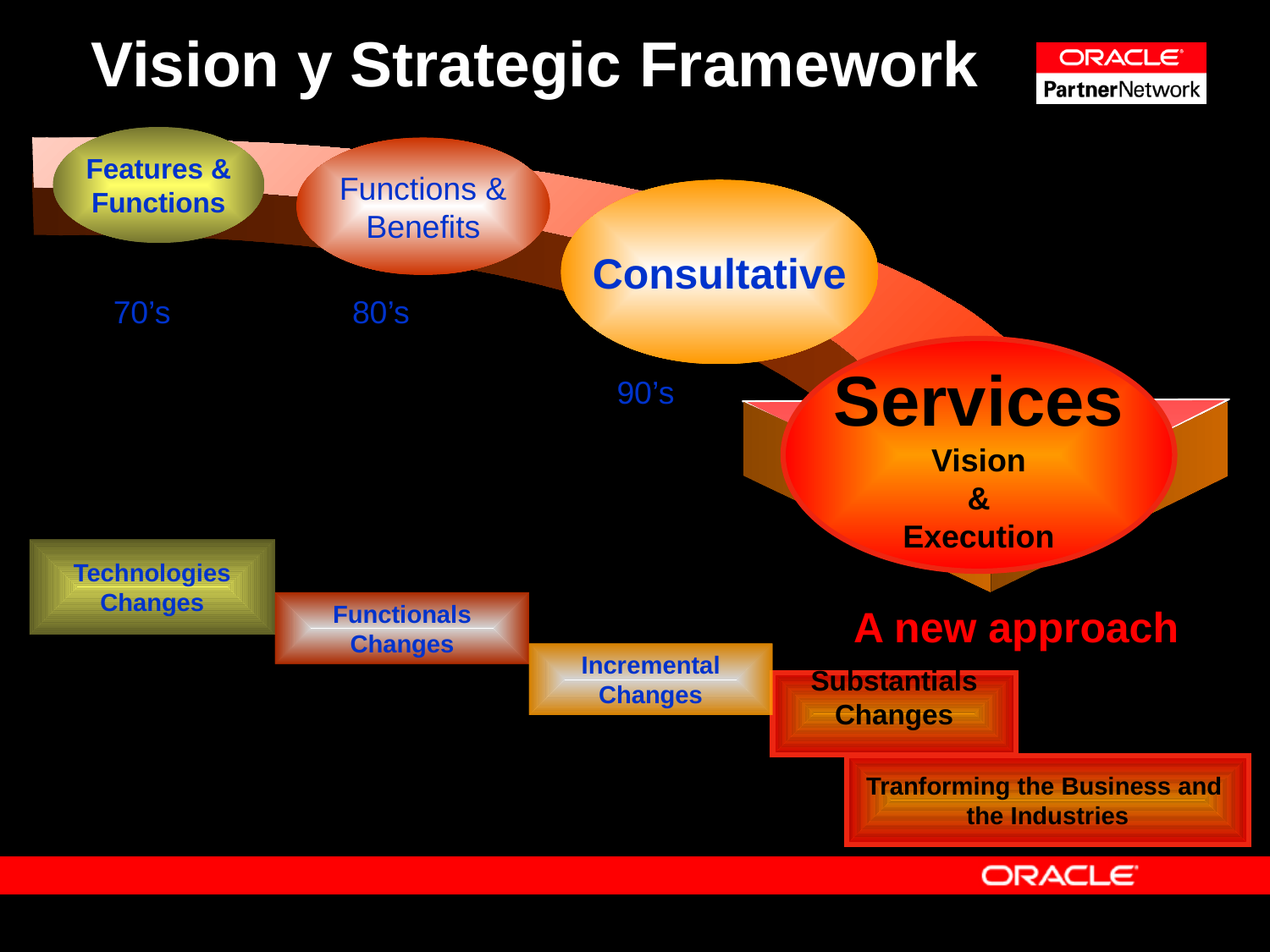

# Vision y Strategic Framework
Features &
Functions
 70’s
Technologies
Changes

Functions &
Benefits
80’s
Functionals
Changes

Consultative
            90’s
Incremental
Changes
Services
Vision
&
Execution
Substantials
Changes

Tranforming the Business and
the Industries

A new approach